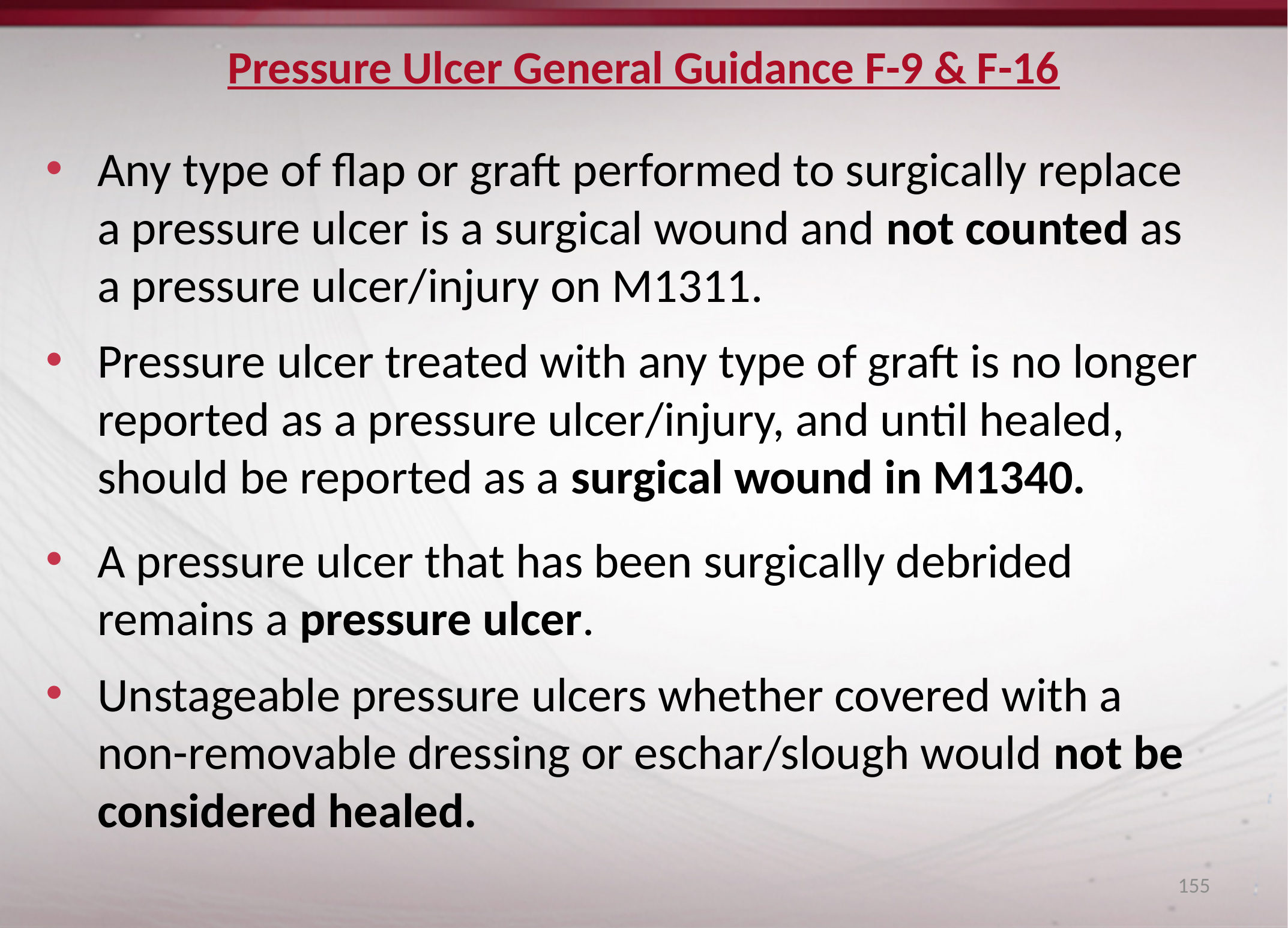

# Pressure Ulcer General Guidance F-9 & F-16

Any type of flap or graft performed to surgically replace a pressure ulcer is a surgical wound and not counted as a pressure ulcer/injury on M1311.

Pressure ulcer treated with any type of graft is no longer reported as a pressure ulcer/injury, and until healed, should be reported as a surgical wound in M1340.

A pressure ulcer that has been surgically debrided remains a pressure ulcer.

Unstageable pressure ulcers whether covered with a non-removable dressing or eschar/slough would not be considered healed.

155